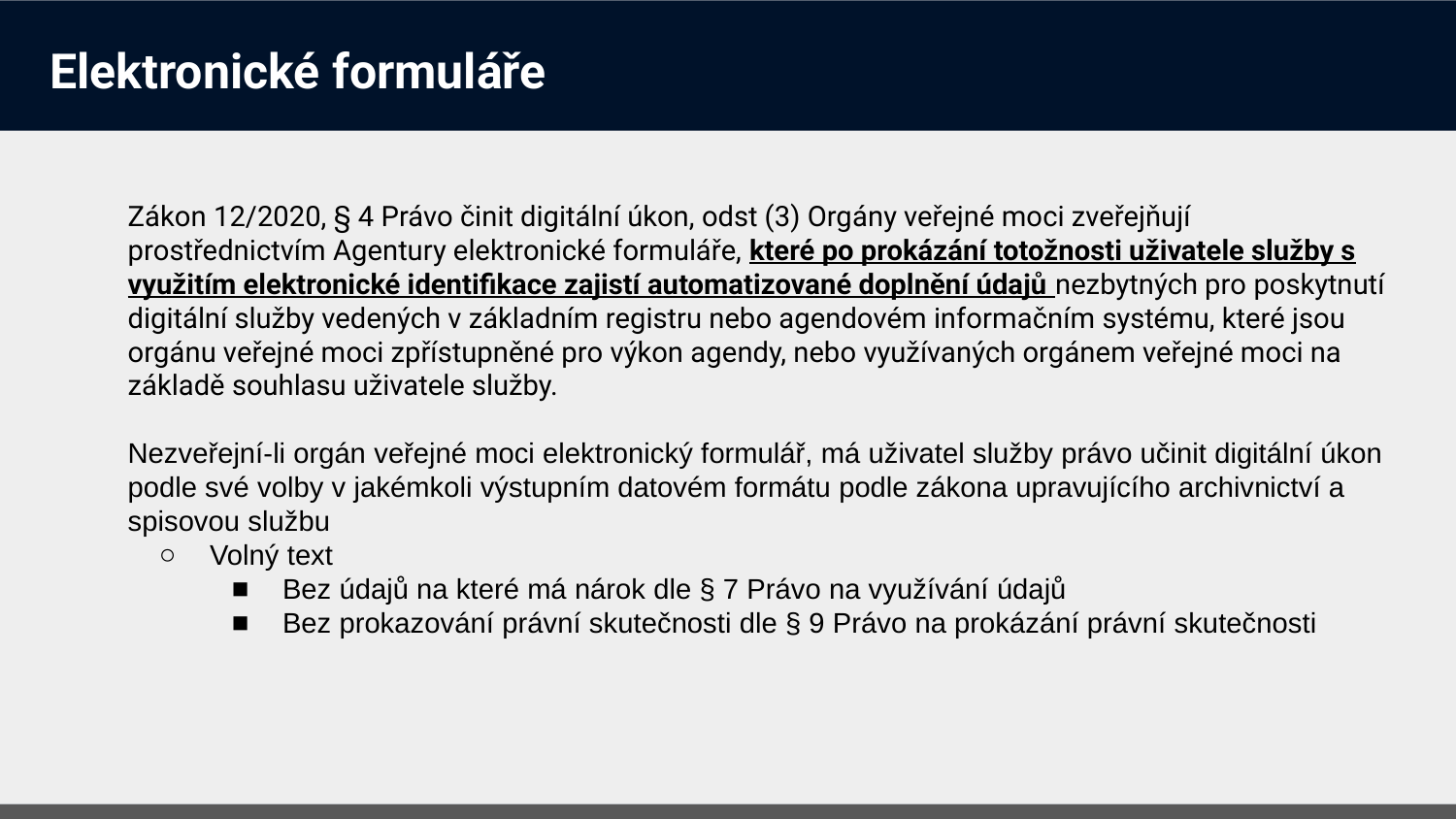

# Elektronické formuláře
Zákon 12/2020, § 4 Právo činit digitální úkon, odst (3) Orgány veřejné moci zveřejňují prostřednictvím Agentury elektronické formuláře, které po prokázání totožnosti uživatele služby s využitím elektronické identifikace zajistí automatizované doplnění údajů nezbytných pro poskytnutí digitální služby vedených v základním registru nebo agendovém informačním systému, které jsou orgánu veřejné moci zpřístupněné pro výkon agendy, nebo využívaných orgánem veřejné moci na základě souhlasu uživatele služby.

Nezveřejní-li orgán veřejné moci elektronický formulář, má uživatel služby právo učinit digitální úkon podle své volby v jakémkoli výstupním datovém formátu podle zákona upravujícího archivnictví a spisovou službu
Volný text
Bez údajů na které má nárok dle § 7 Právo na využívání údajů
Bez prokazování právní skutečnosti dle § 9 Právo na prokázání právní skutečnosti